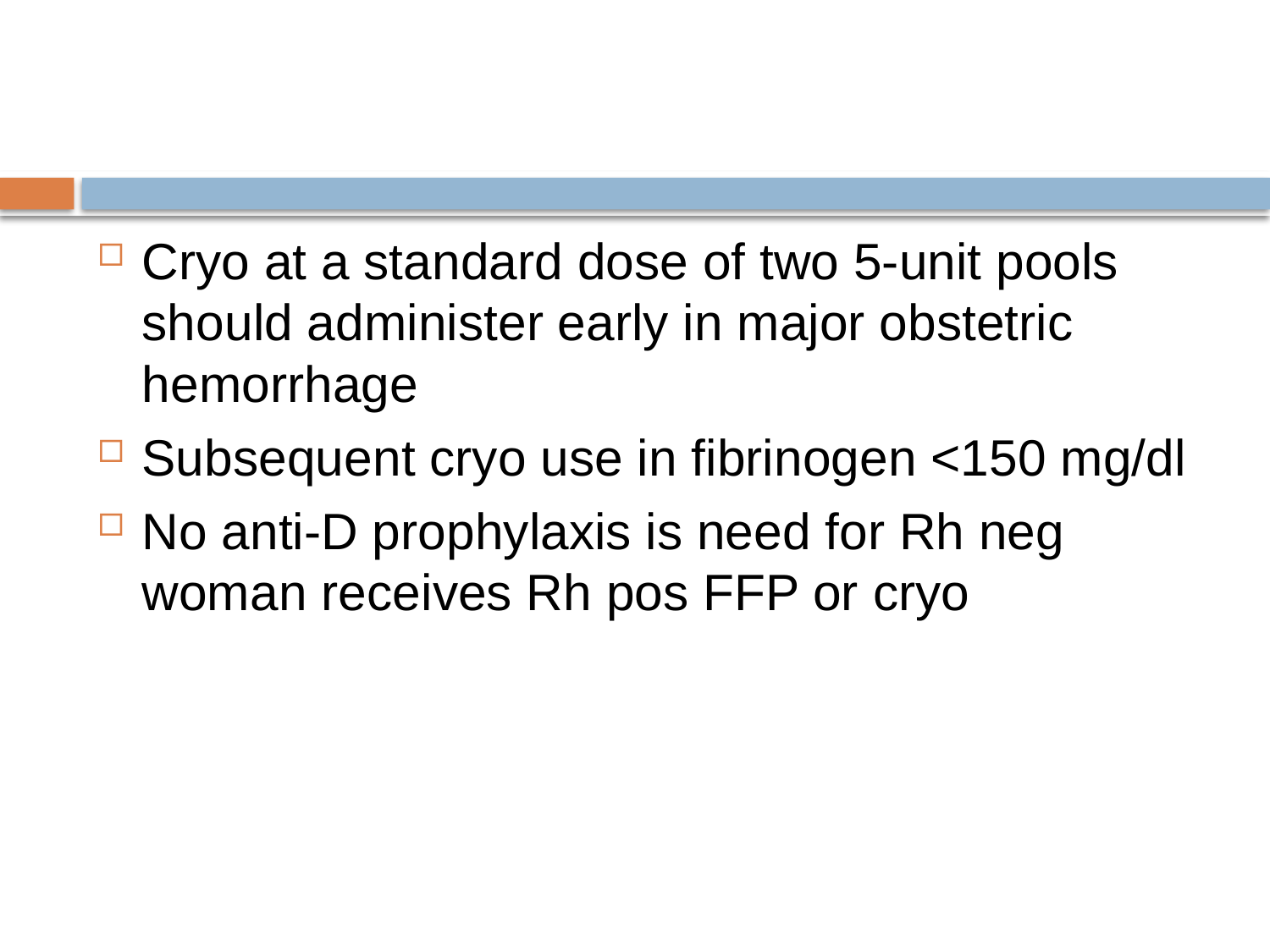

#
Cryo at a standard dose of two 5-unit pools should administer early in major obstetric hemorrhage
Subsequent cryo use in fibrinogen <150 mg/dl
No anti-D prophylaxis is need for Rh neg woman receives Rh pos FFP or cryo